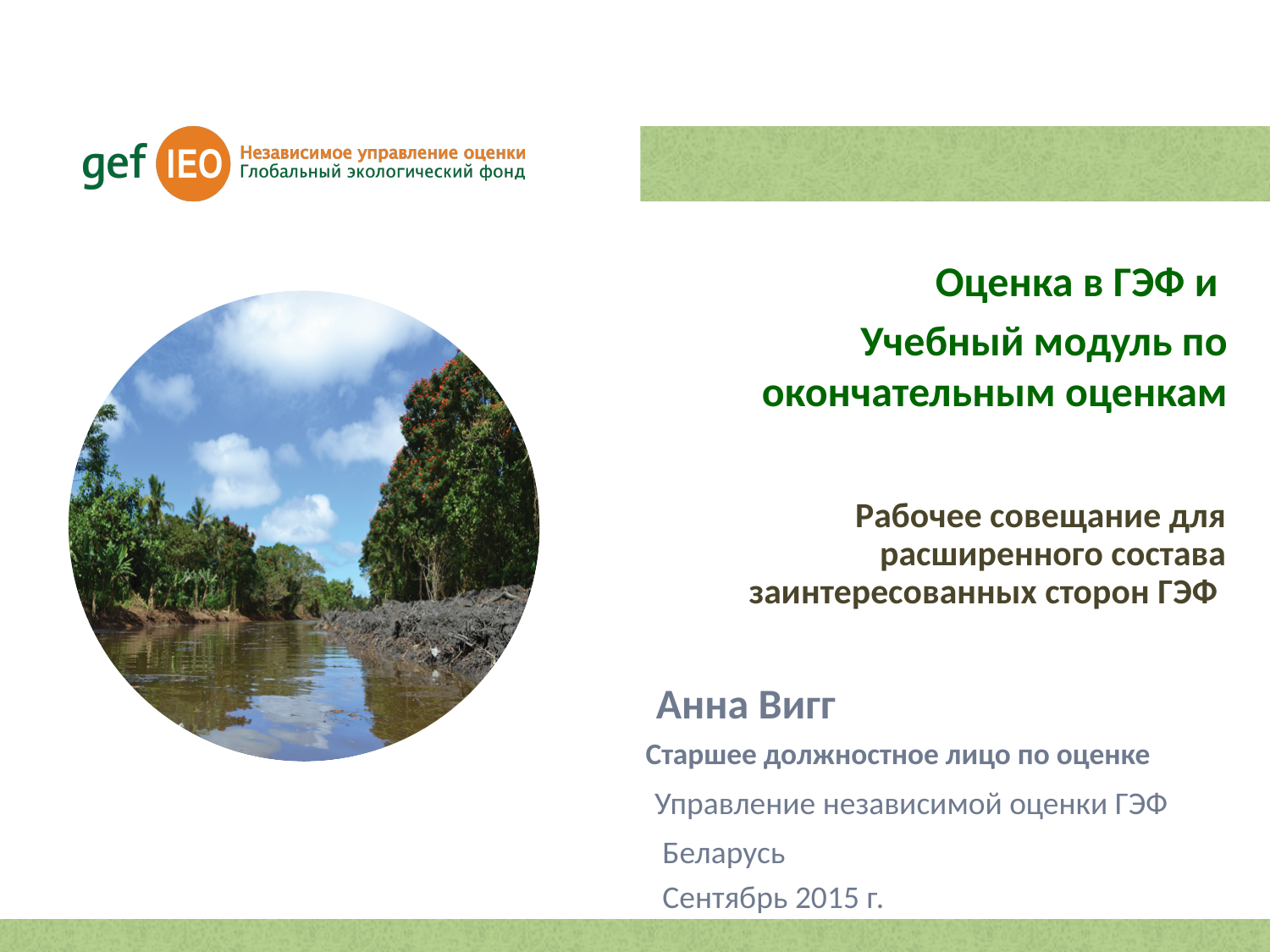

Оценка в ГЭФ и
Учебный модуль по окончательным оценкам
Рабочее совещание для расширенного состава заинтересованных сторон ГЭФ
Анна Вигг
Старшее должностное лицо по оценке
Управление независимой оценки ГЭФ
Беларусь
Сентябрь 2015 г.